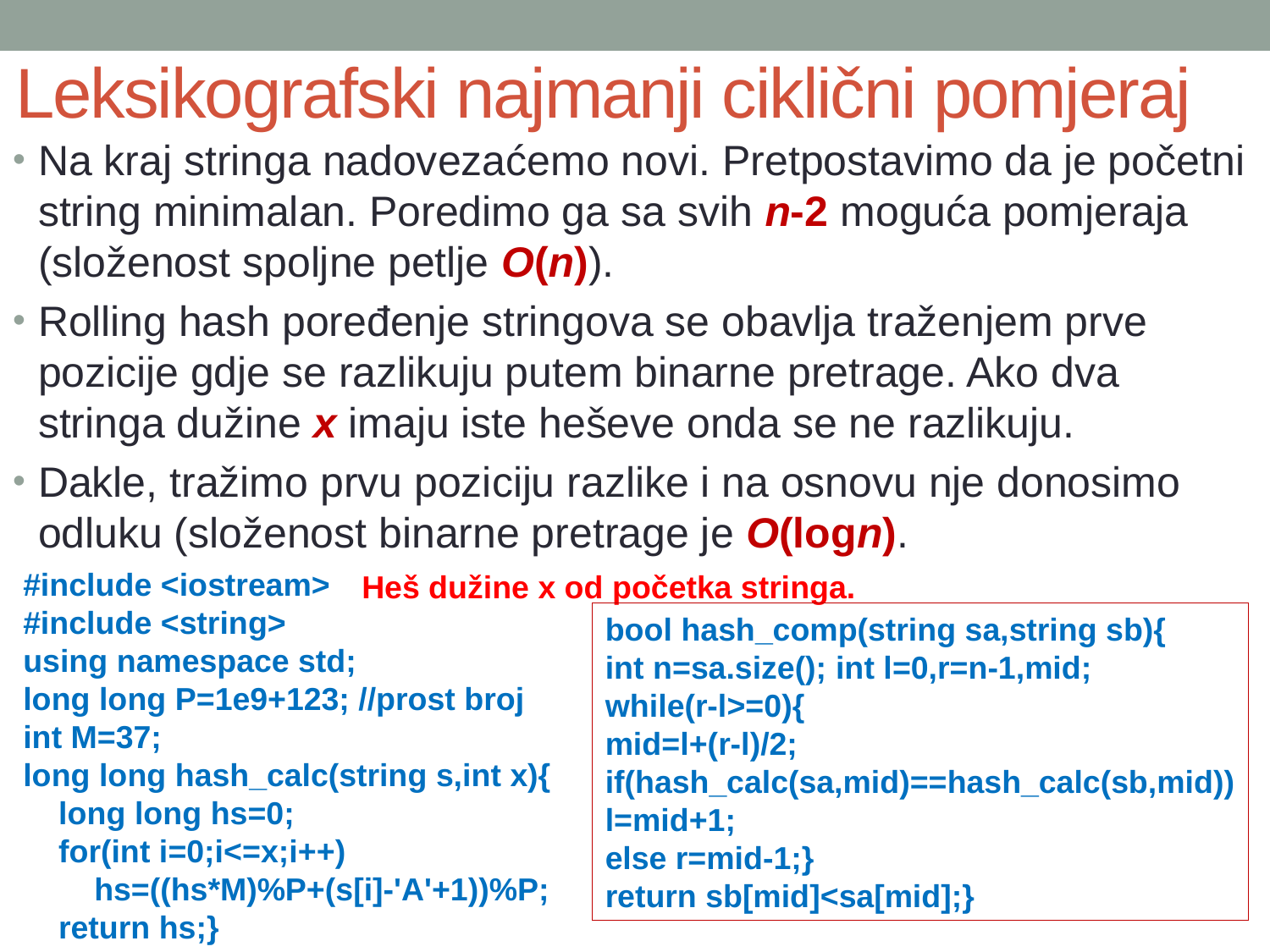

# Leksikografski najmanji ciklični pomjeraj
Na kraj stringa nadovezaćemo novi. Pretpostavimo da je početni string minimalan. Poredimo ga sa svih n-2 moguća pomjeraja (složenost spoljne petlje O(n)).
Rolling hash poređenje stringova se obavlja traženjem prve pozicije gdje se razlikuju putem binarne pretrage. Ako dva stringa dužine x imaju iste heševe onda se ne razlikuju.
Dakle, tražimo prvu poziciju razlike i na osnovu nje donosimo odluku (složenost binarne pretrage je O(logn).
#include <iostream>
#include <string>
using namespace std;
long long P=1e9+123; //prost broj
int M=37;
long long hash_calc(string s,int x){
    long long hs=0;
    for(int i=0;i<=x;i++)
        hs=((hs*M)%P+(s[i]-'A'+1))%P;
    return hs;}
Heš dužine x od početka stringa.
bool hash_comp(string sa,string sb){
int n=sa.size(); int l=0,r=n-1,mid;
while(r-l>=0){
mid=l+(r-l)/2;
if(hash_calc(sa,mid)==hash_calc(sb,mid)) l=mid+1;
else r=mid-1;}
return sb[mid]<sa[mid];}